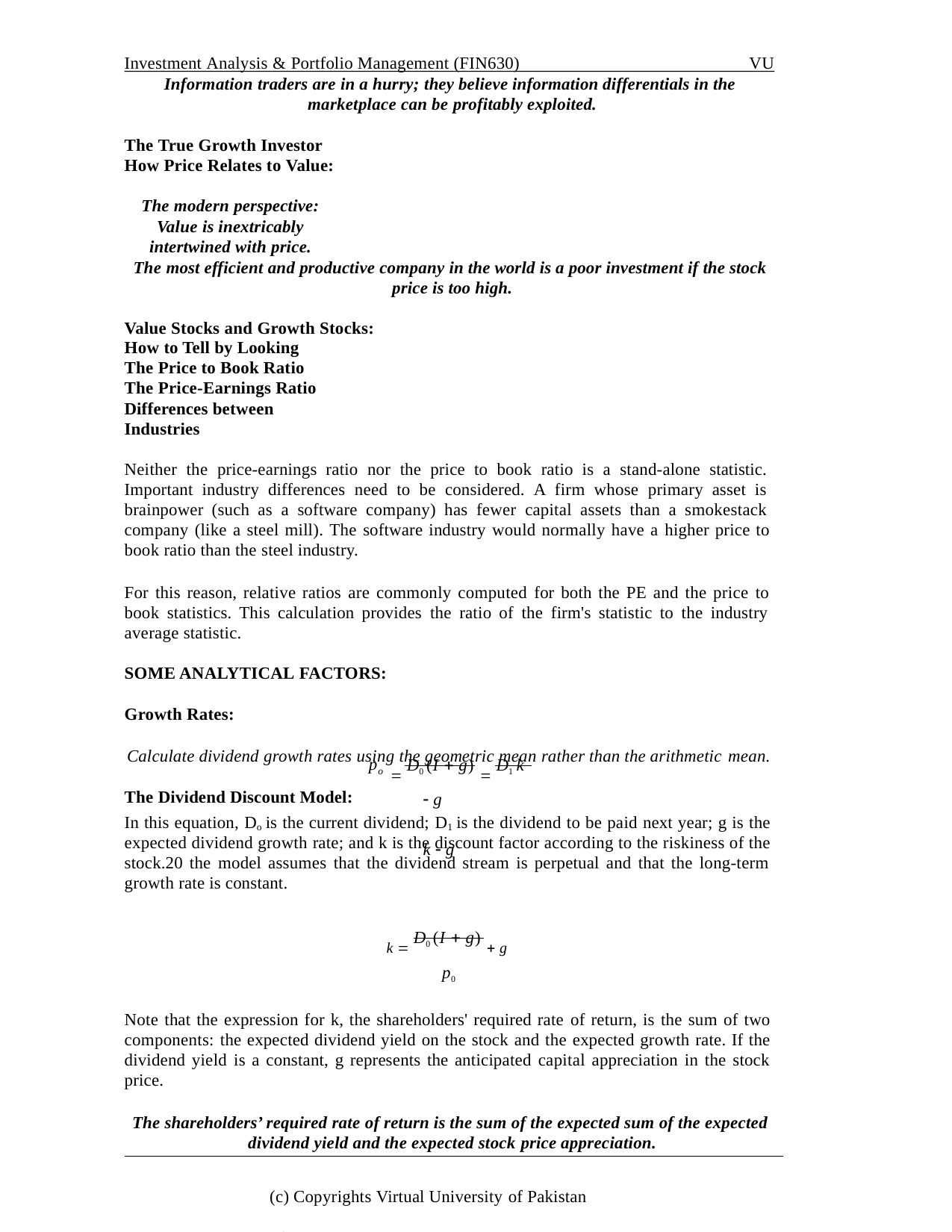

Investment Analysis & Portfolio Management (FIN630)
VU
Information traders are in a hurry; they believe information differentials in the  marketplace can be profitably exploited.

The True Growth Investor  How Price Relates to Value:

The modern perspective: Value is inextricably intertwined with price.
The most efficient and productive company in the world is a poor investment if the stock  price is too high.

Value Stocks and Growth Stocks:
How to Tell by Looking  The Price to Book Ratio  The Price-Earnings Ratio
Differences between Industries

Neither the price-earnings ratio nor the price to book ratio is a stand-alone statistic.  Important industry differences need to be considered. A firm whose primary asset is  brainpower (such as a software company) has fewer capital assets than a smokestack  company (like a steel mill). The software industry would normally have a higher price to  book ratio than the steel industry.

For this reason, relative ratios are commonly computed for both the PE and the price to  book statistics. This calculation provides the ratio of the firm's statistic to the industry  average statistic.

SOME ANALYTICAL FACTORS:

Growth Rates:

Calculate dividend growth rates using the geometric mean rather than the arithmetic mean.

The Dividend Discount Model:

= D0 (I + g) = D1  k − g	k − g
p
o

In this equation, Do is the current dividend; D1 is the dividend to be paid next year; g is the  expected dividend growth rate; and k is the discount factor according to the riskiness of the  stock.20 the model assumes that the dividend stream is perpetual and that the long-term  growth rate is constant.
k = D0 (I + g) + g  p0

Note that the expression for k, the shareholders' required rate of return, is the sum of two  components: the expected dividend yield on the stock and the expected growth rate. If the  dividend yield is a constant, g represents the anticipated capital appreciation in the stock  price.

The shareholders’ required rate of return is the sum of the expected sum of the expected  dividend yield and the expected stock price appreciation.

(c) Copyrights Virtual University of Pakistan	76